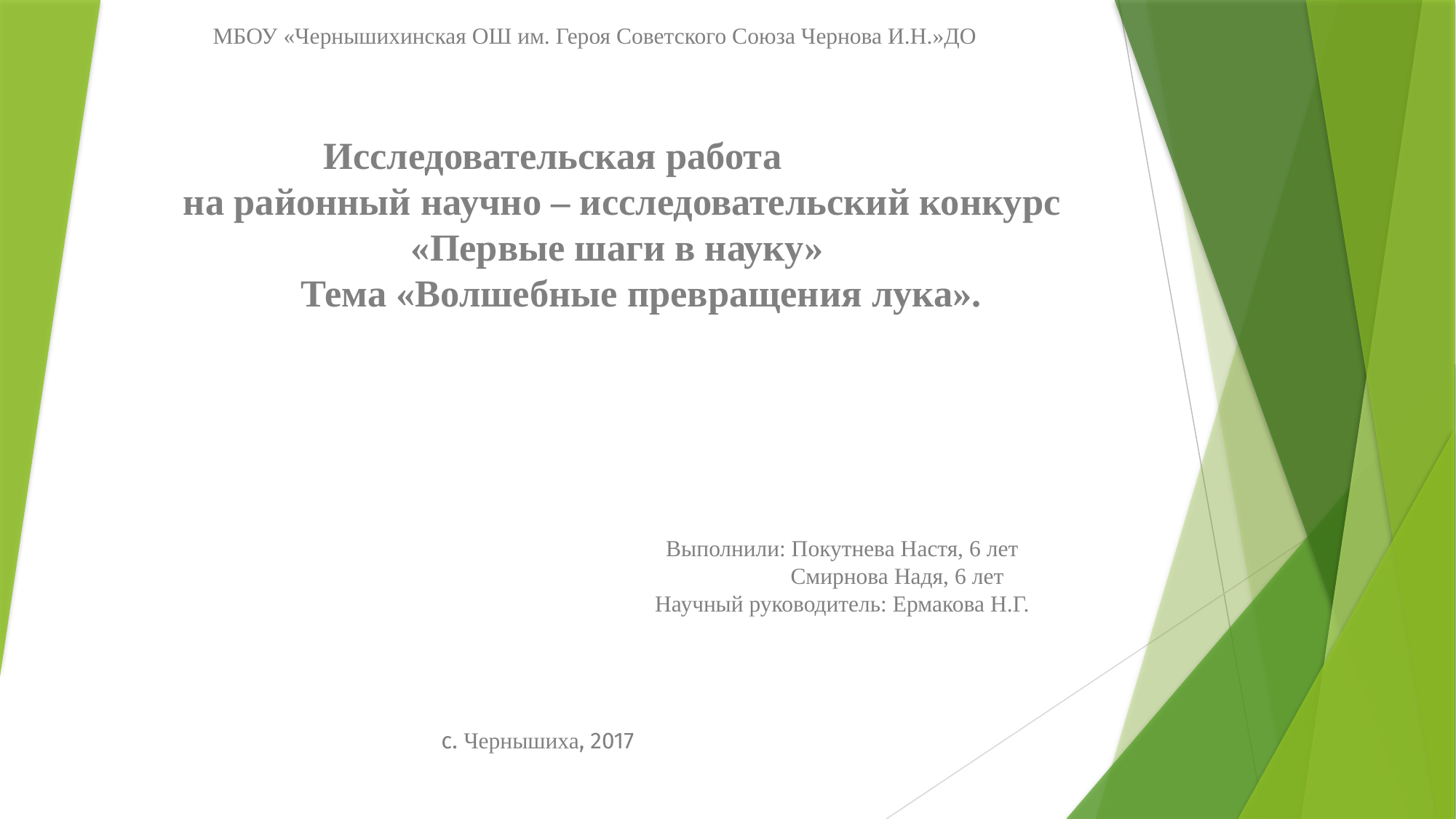

МБОУ «Чернышихинская ОШ им. Героя Советского Союза Чернова И.Н.»ДО
 
 
 
                         Исследовательская работа
                              на районный научно – исследовательский конкурс
                             «Первые шаги в науку»
                                  Тема «Волшебные превращения лука».
 
 
 
 
 
 
                                                                                                                              Выполнили: Покутнева Настя, 6 лет
                                                                                                                                                 Смирнова Надя, 6 лет
                                                                                                                              Научный руководитель: Ермакова Н.Г.
 
 
 
 
                    с. Чернышиха, 2017
#